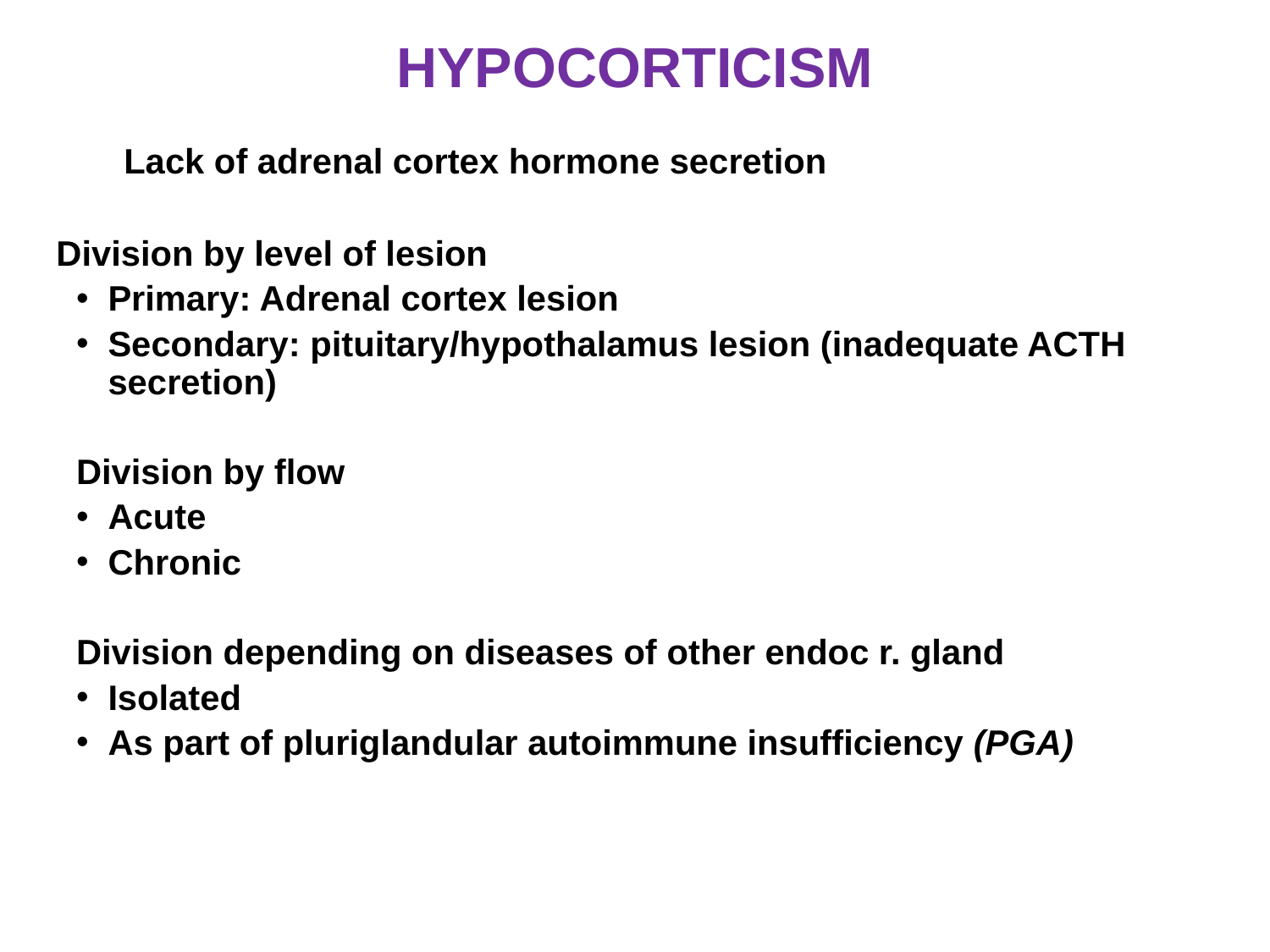

# HYPOCORTICISM
   		Lack of adrenal cortex hormone secretion

           Division by level of lesion
Primary: Adrenal cortex lesion
Secondary: pituitary/hypothalamus lesion (inadequate ACTH secretion)

Division by flow
Acute
Chronic

Division depending on diseases of other endoc r. gland
Isolated
As part of pluriglandular autoimmune insufficiency (PGA)